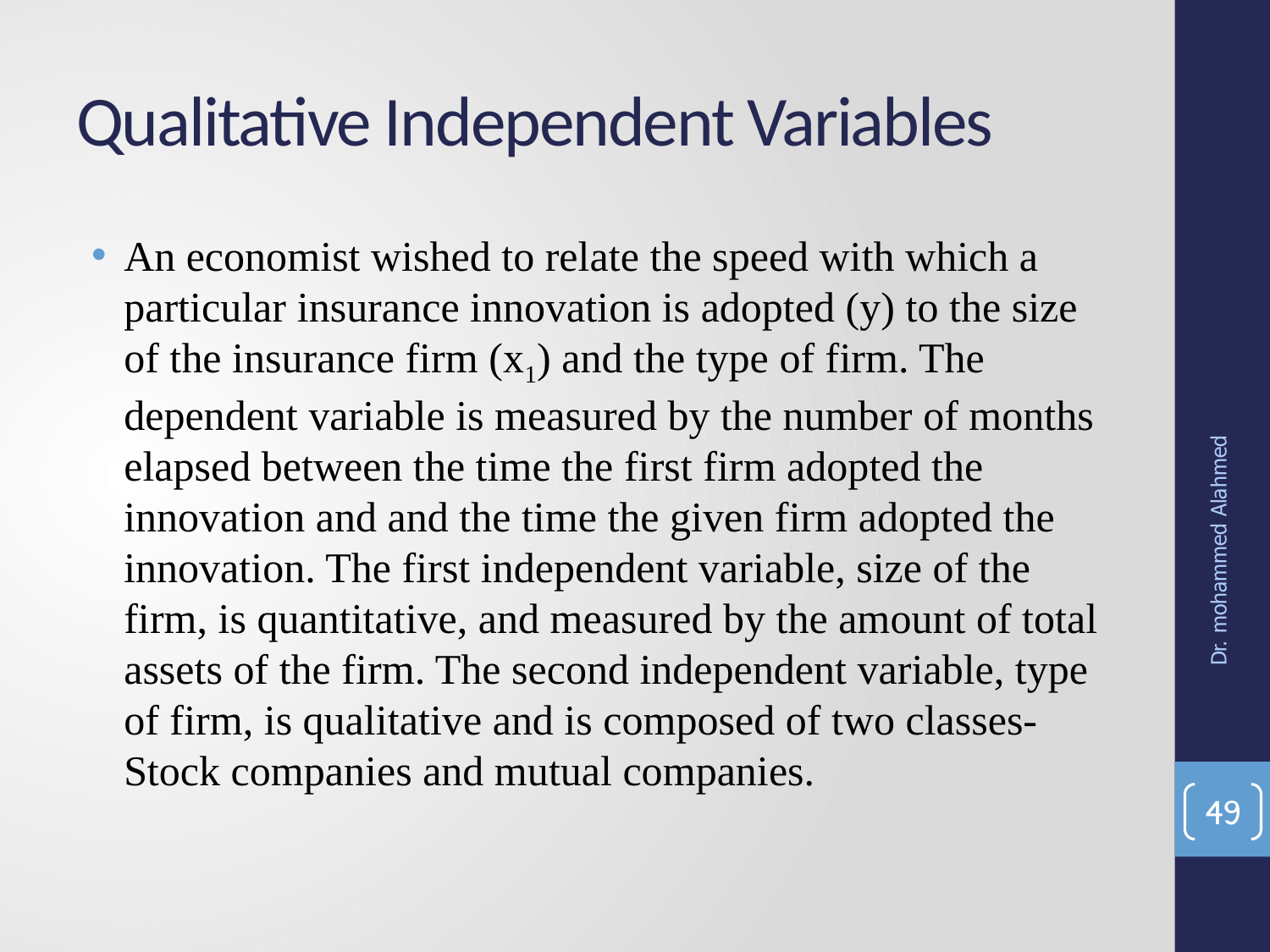

# Qualitative Independent Variables
An economist wished to relate the speed with which a particular insurance innovation is adopted (y) to the size of the insurance firm (x1) and the type of firm. The dependent variable is measured by the number of months elapsed between the time the first firm adopted the innovation and and the time the given firm adopted the innovation. The first independent variable, size of the firm, is quantitative, and measured by the amount of total assets of the firm. The second independent variable, type of firm, is qualitative and is composed of two classes-Stock companies and mutual companies.
Dr. mohammed Alahmed
49